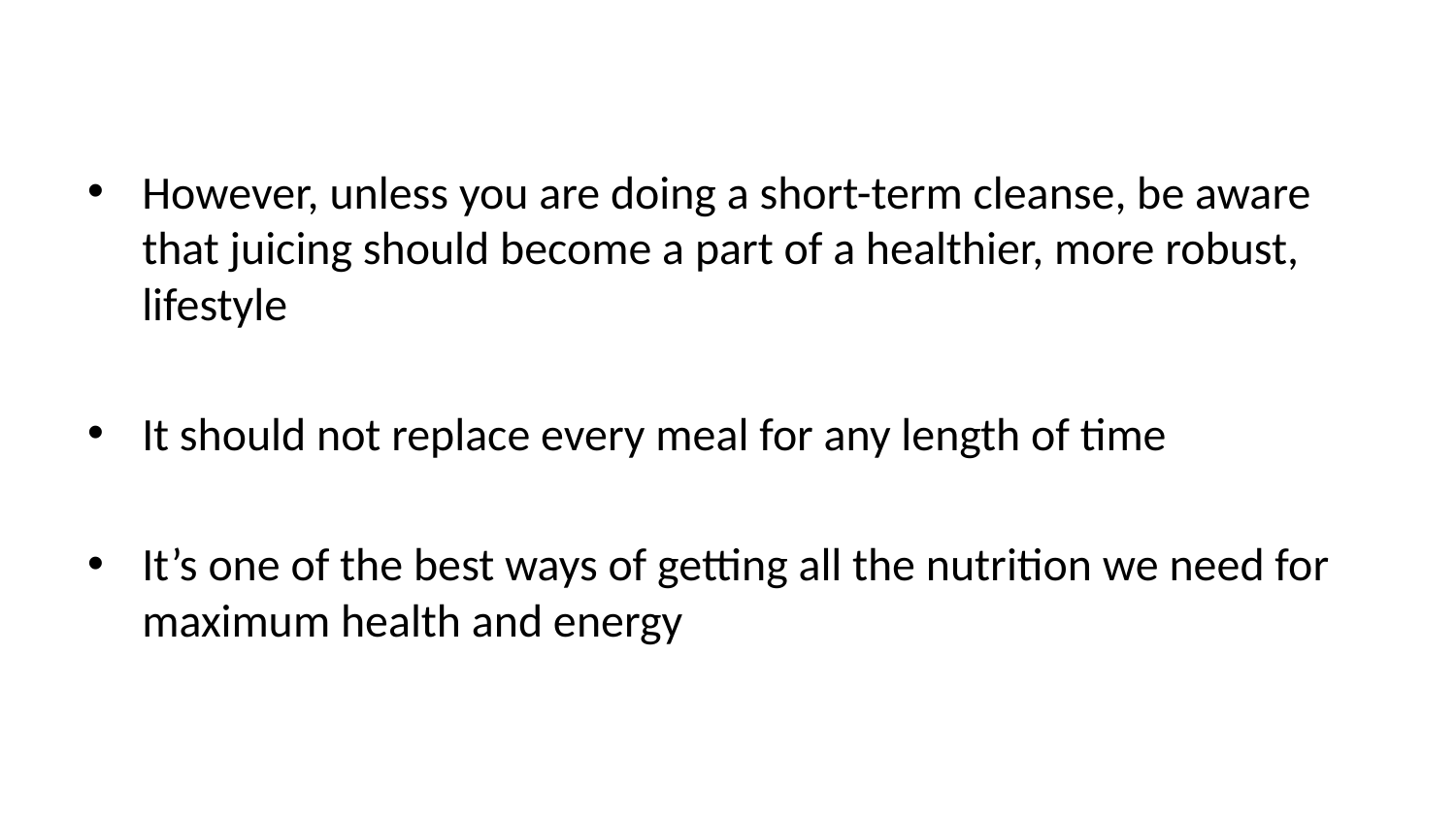

However, unless you are doing a short-term cleanse, be aware that juicing should become a part of a healthier, more robust, lifestyle

It should not replace every meal for any length of time

It’s one of the best ways of getting all the nutrition we need for maximum health and energy